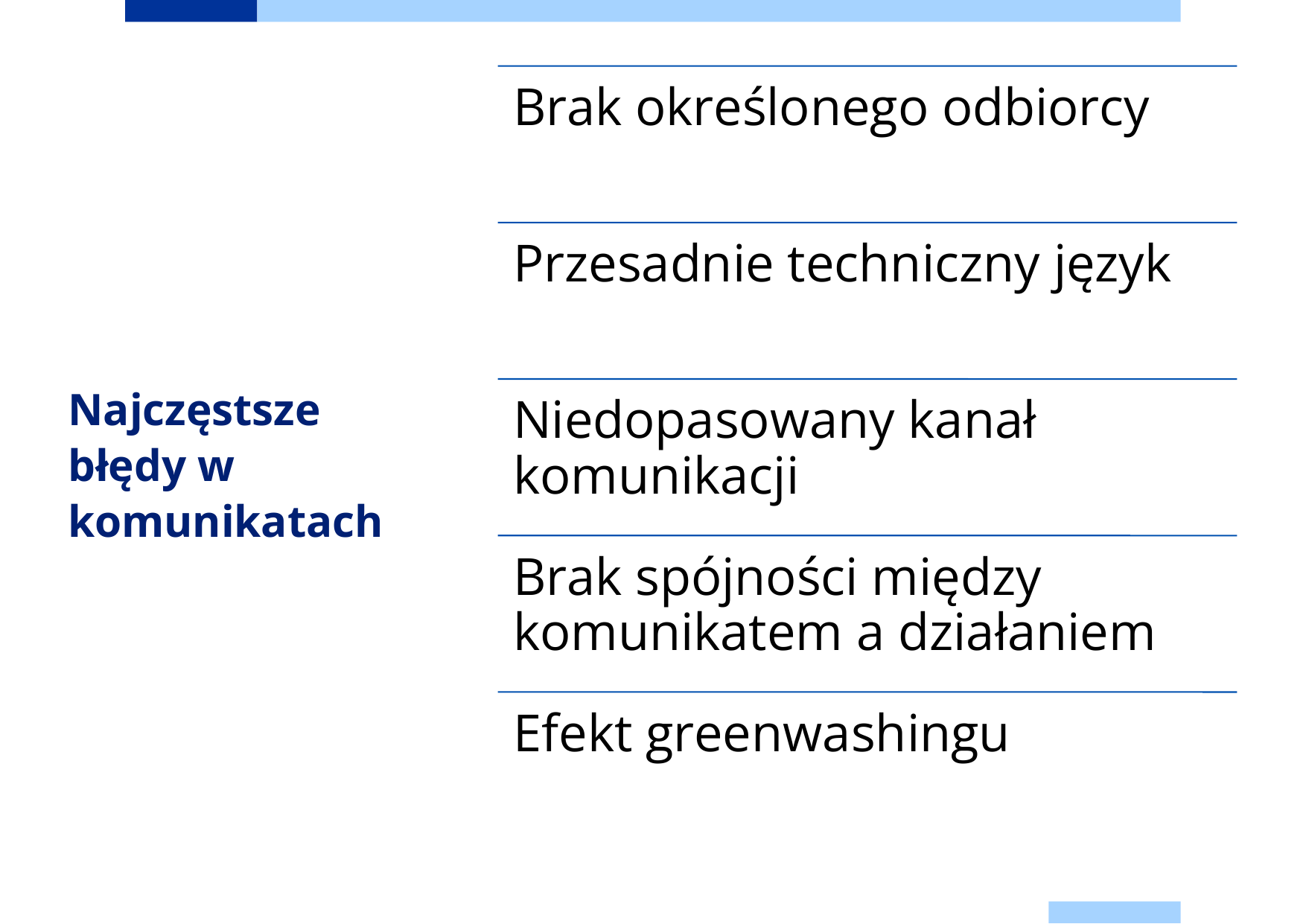

Brak określonego odbiorcy
Przesadnie techniczny język
Niedopasowany kanał komunikacji
Brak spójności między komunikatem a działaniem
Efekt greenwashingu
# Najczęstsze błędy w komunikatach